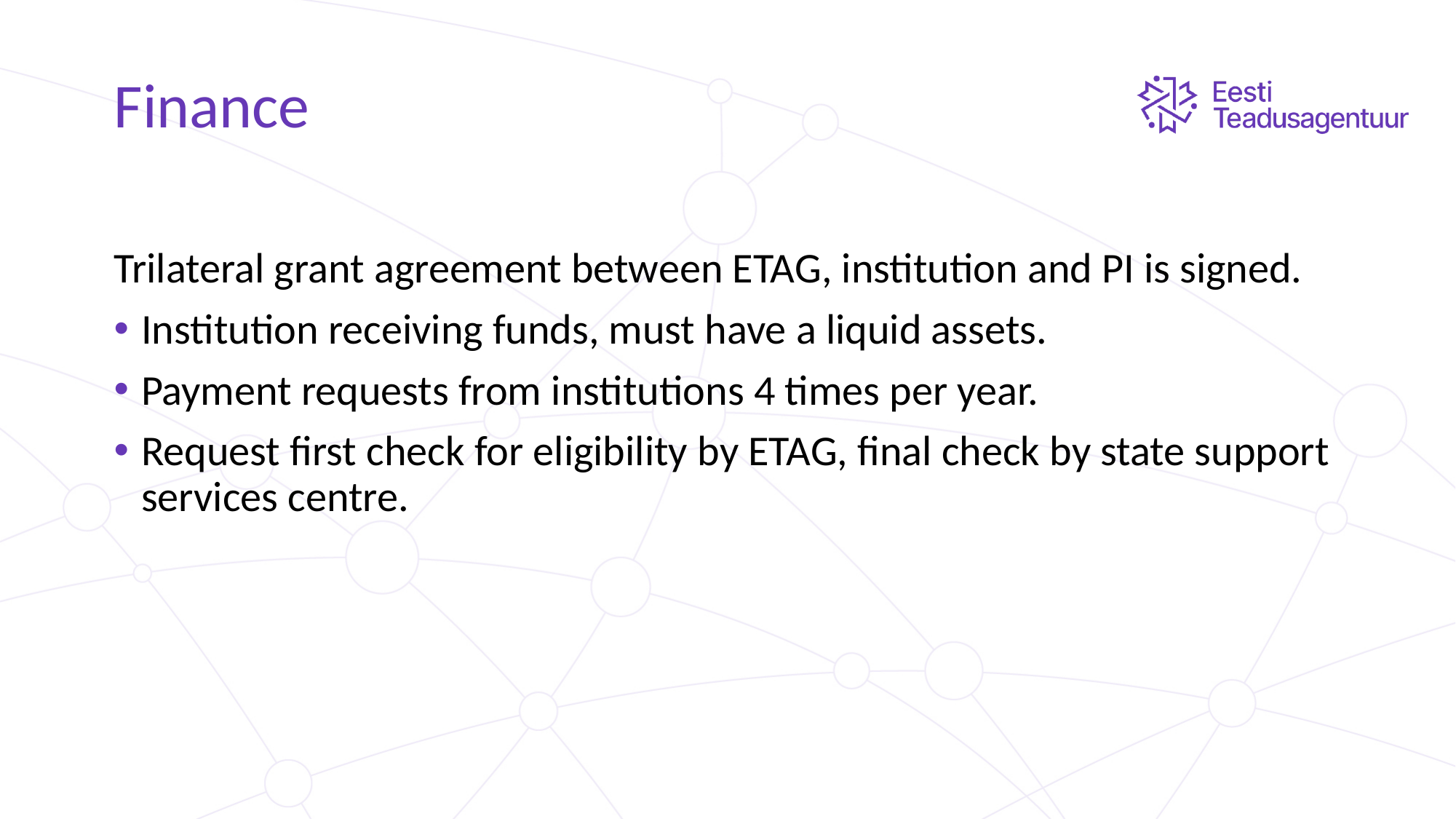

# Finance
Trilateral grant agreement between ETAG, institution and PI is signed.
Institution receiving funds, must have a liquid assets.
Payment requests from institutions 4 times per year.
Request first check for eligibility by ETAG, final check by state support services centre.